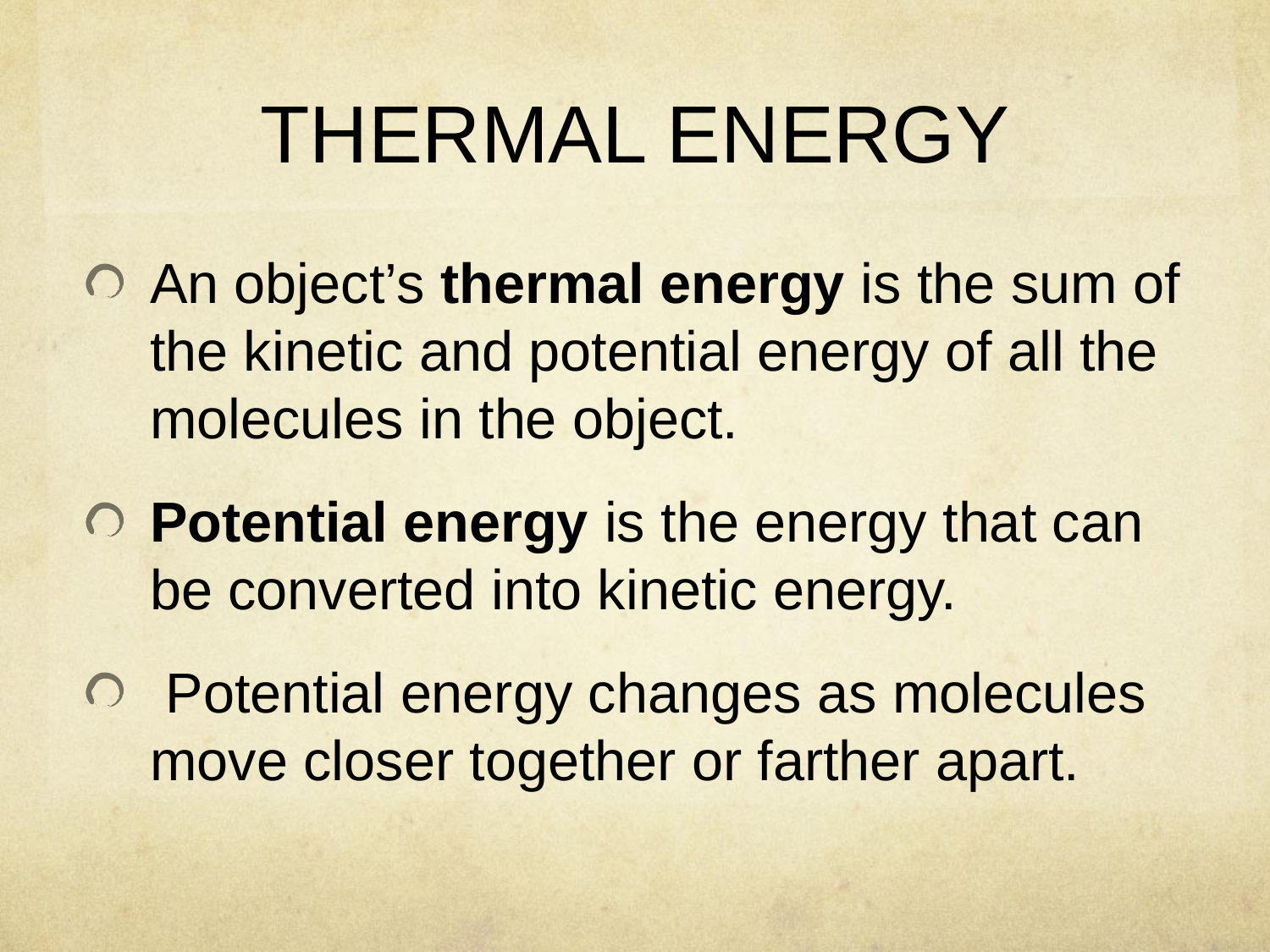

# THERMAL ENERGY
An object’s thermal energy is the sum of the kinetic and potential energy of all the molecules in the object.
Potential energy is the energy that can be converted into kinetic energy.
 Potential energy changes as molecules move closer together or farther apart.